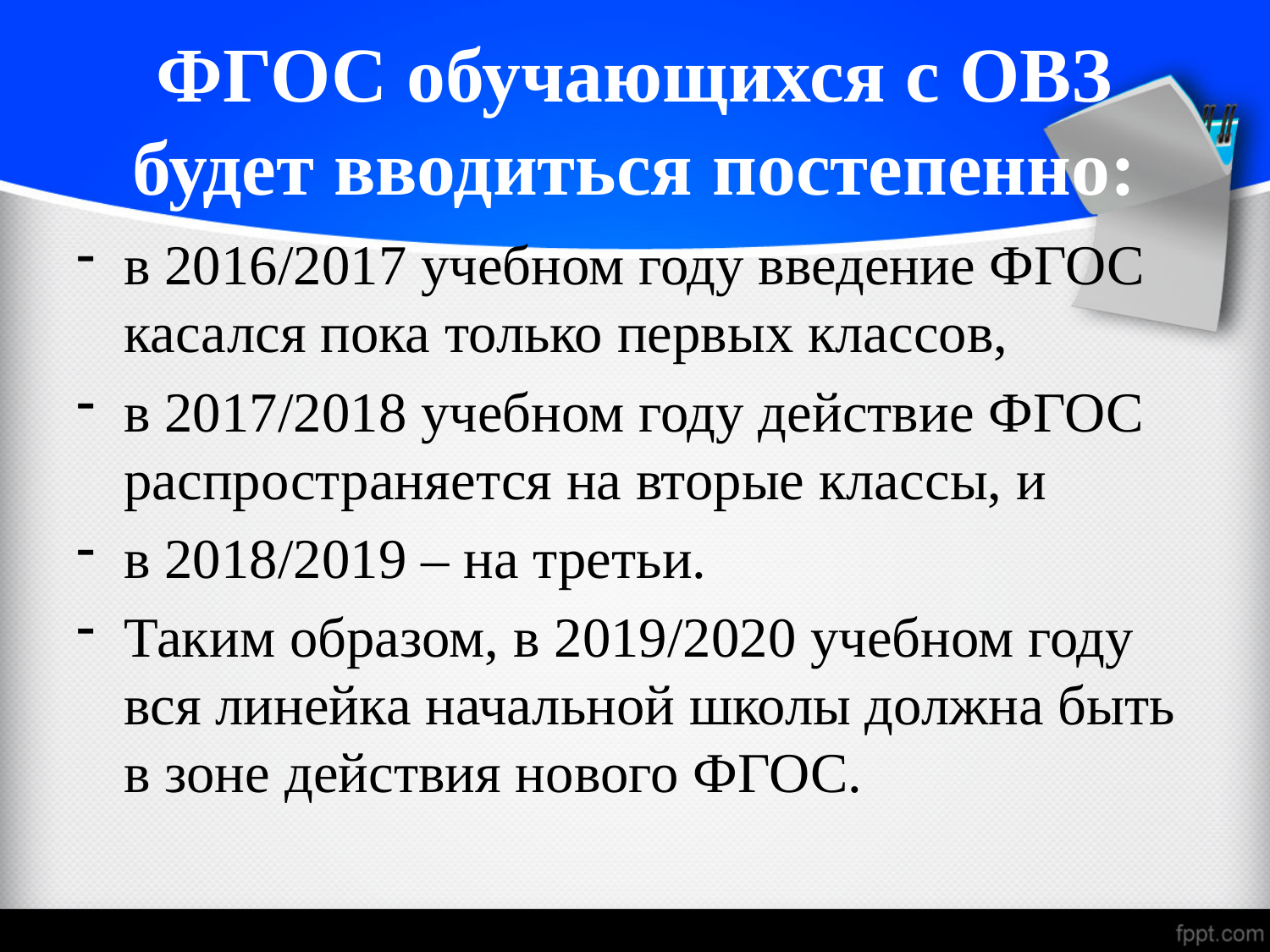

# ФГОС обучающихся с ОВЗ будет вводиться постепенно:
в 2016/2017 учебном году введение ФГОС касался пока только первых классов,
в 2017/2018 учебном году действие ФГОС распространяется на вторые классы, и
в 2018/2019 – на третьи.
Таким образом, в 2019/2020 учебном году вся линейка начальной школы должна быть в зоне действия нового ФГОС.